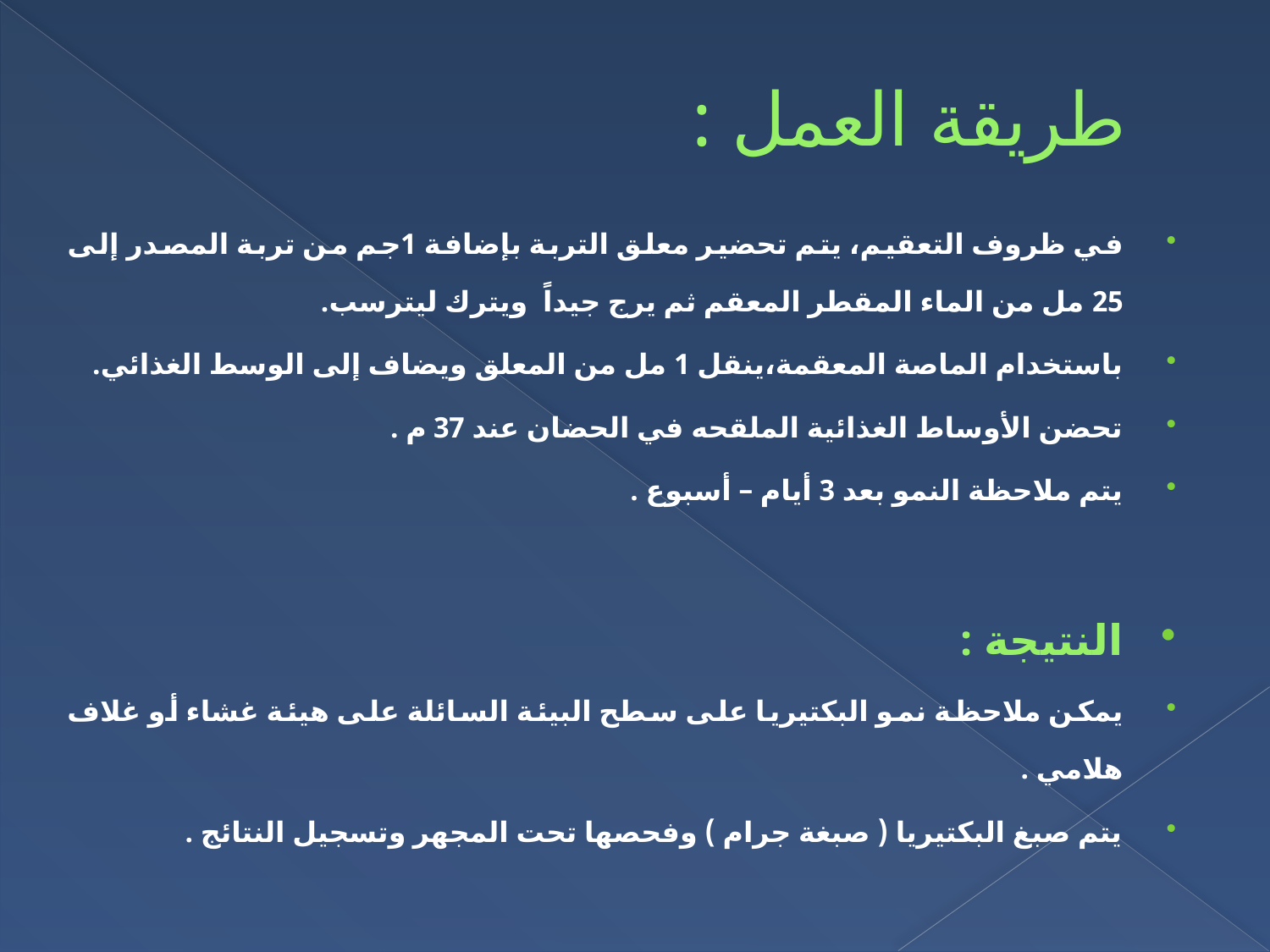

# طريقة العمل :
في ظروف التعقيم، يتم تحضير معلق التربة بإضافة 1جم من تربة المصدر إلى 25 مل من الماء المقطر المعقم ثم يرج جيداً  ويترك ليترسب.
باستخدام الماصة المعقمة،ينقل 1 مل من المعلق ويضاف إلى الوسط الغذائي.
تحضن الأوساط الغذائية الملقحه في الحضان عند 37 م .
يتم ملاحظة النمو بعد 3 أيام – أسبوع .

النتيجة :
يمكن ملاحظة نمو البكتيريا على سطح البيئة السائلة على هيئة غشاء أو غلاف هلامي .
يتم صبغ البكتيريا ( صبغة جرام ) وفحصها تحت المجهر وتسجيل النتائج .